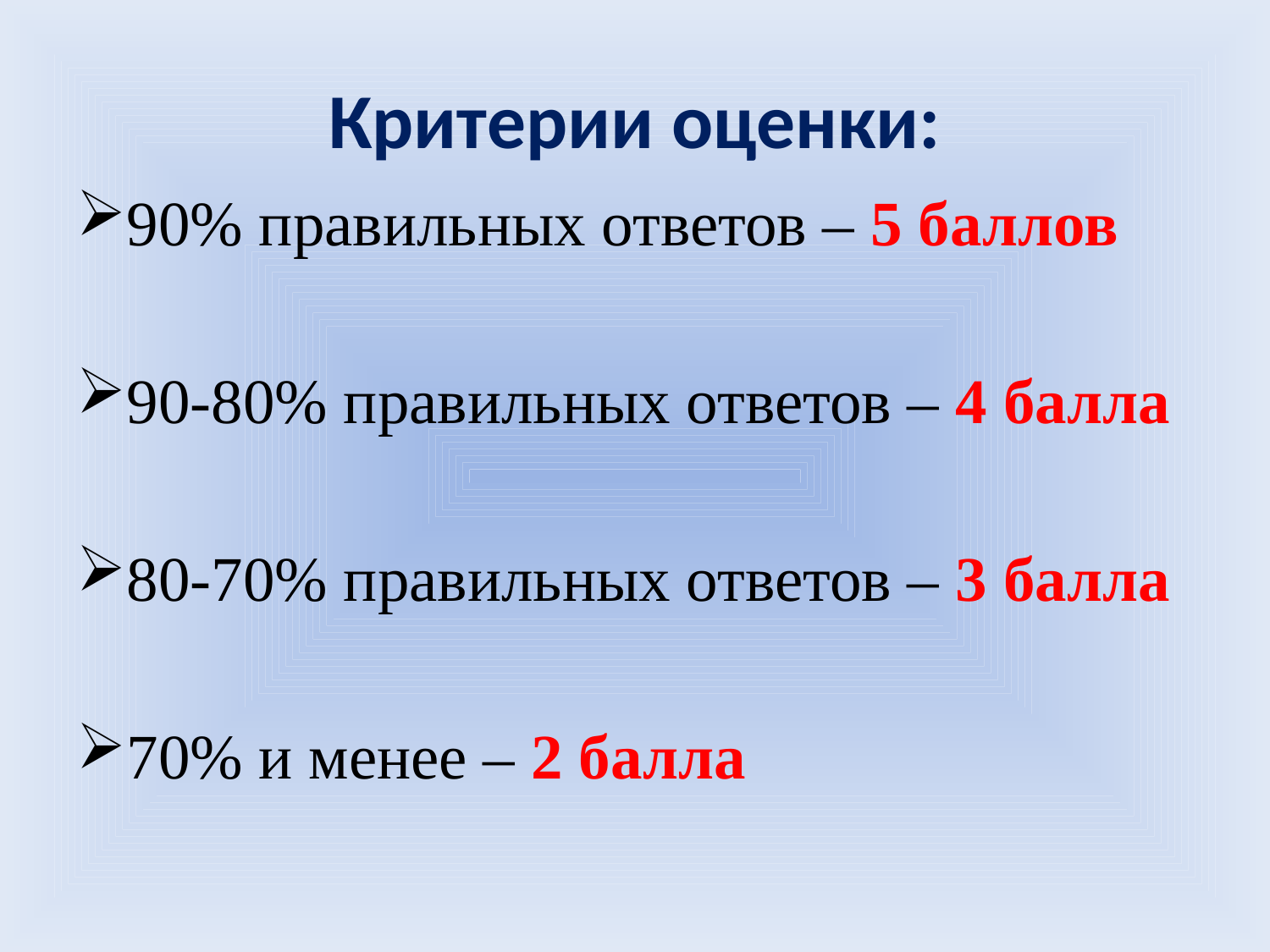

# Критерии оценки:
90% правильных ответов – 5 баллов

90-80% правильных ответов – 4 балла

80-70% правильных ответов – 3 балла

70% и менее – 2 балла